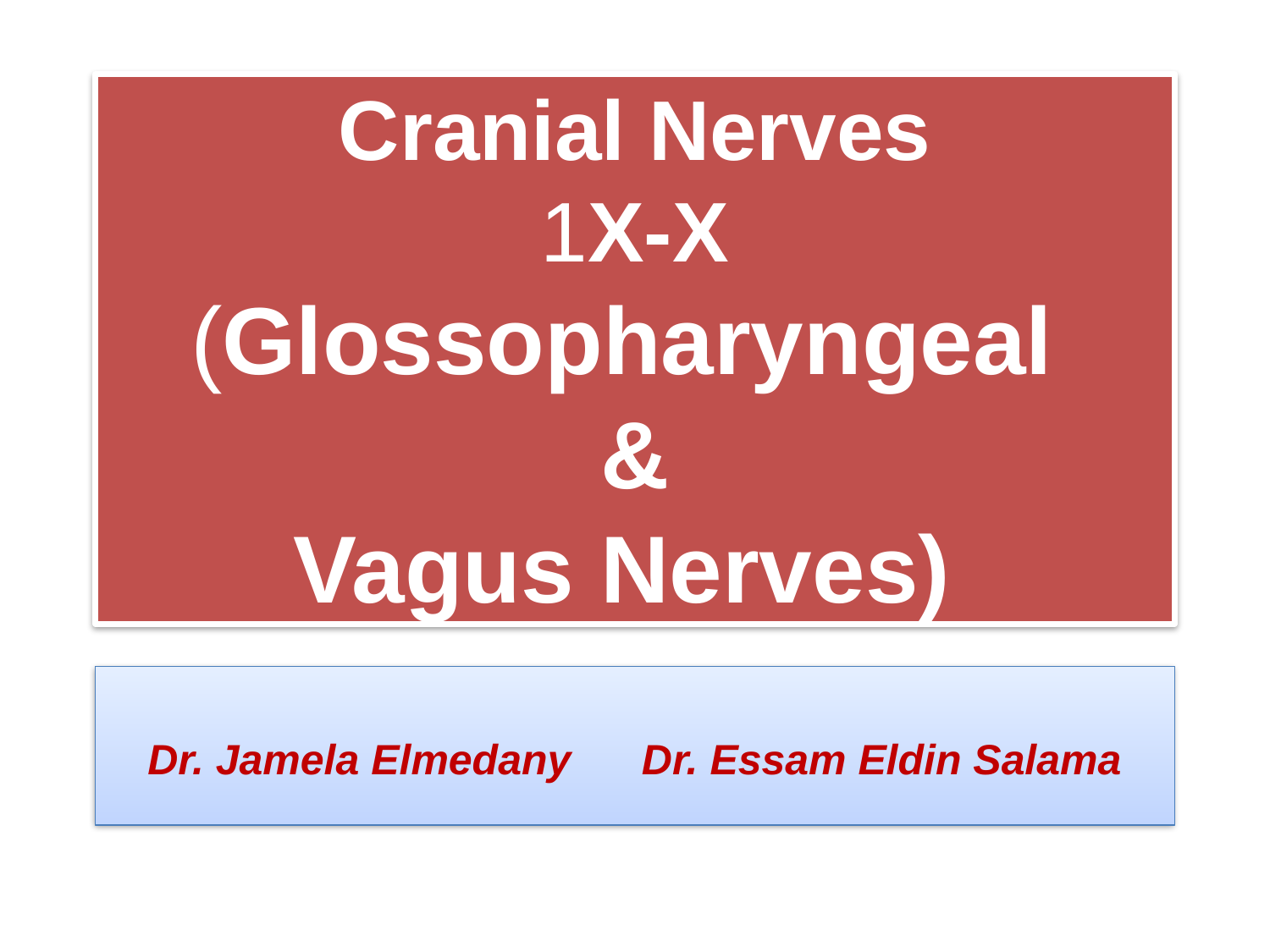

# Cranial Nerves 1X-X (Glossopharyngeal & Vagus Nerves)

Dr. Jamela Elmedany      Dr. Essam Eldin Salama